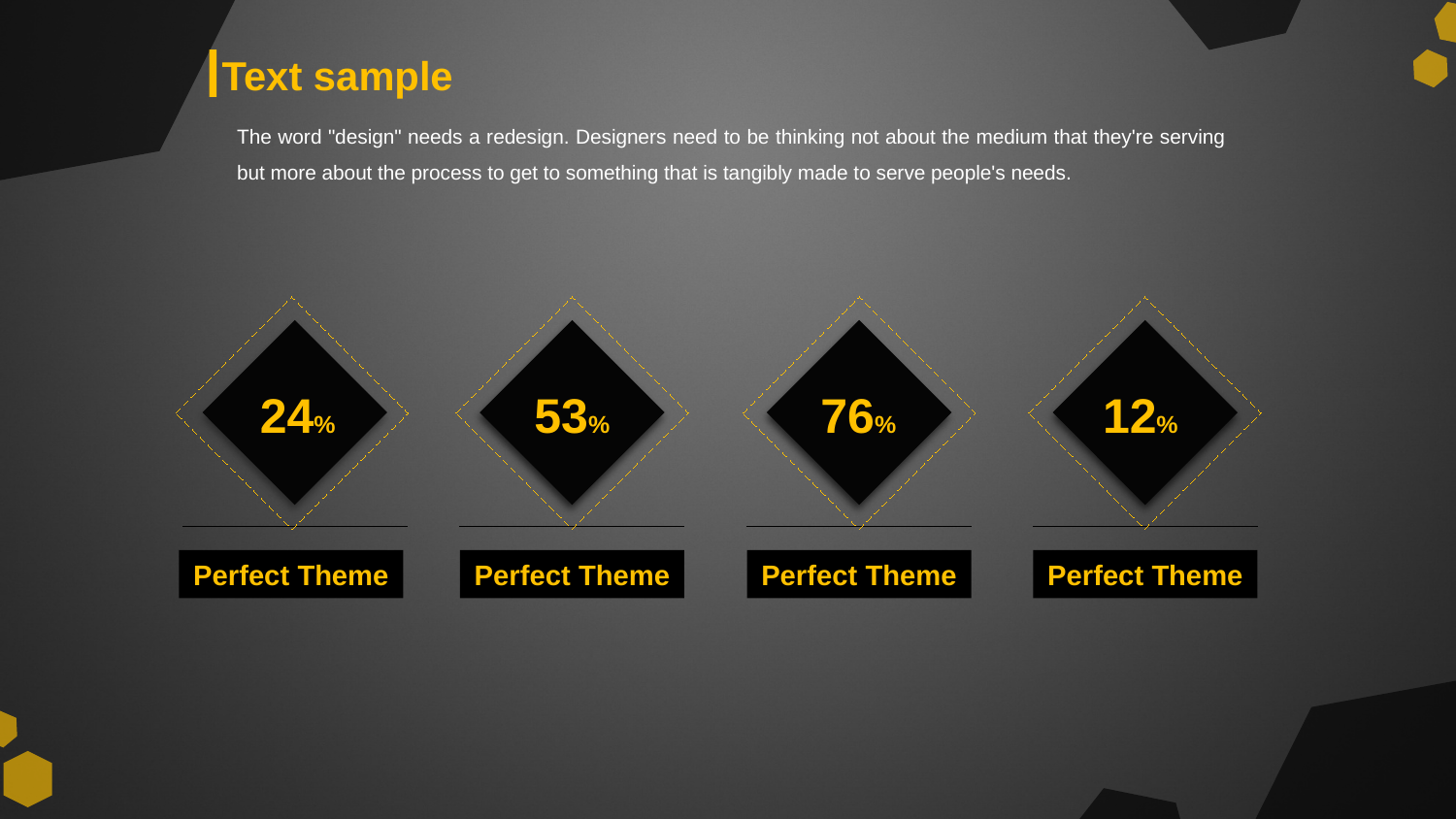

Text sample

The word "design" needs a redesign. Designers need to be thinking not about the medium that they're serving but more about the process to get to something that is tangibly made to serve people's needs.

24%
53%
76%
12%
Perfect Theme
Perfect Theme
Perfect Theme
Perfect Theme